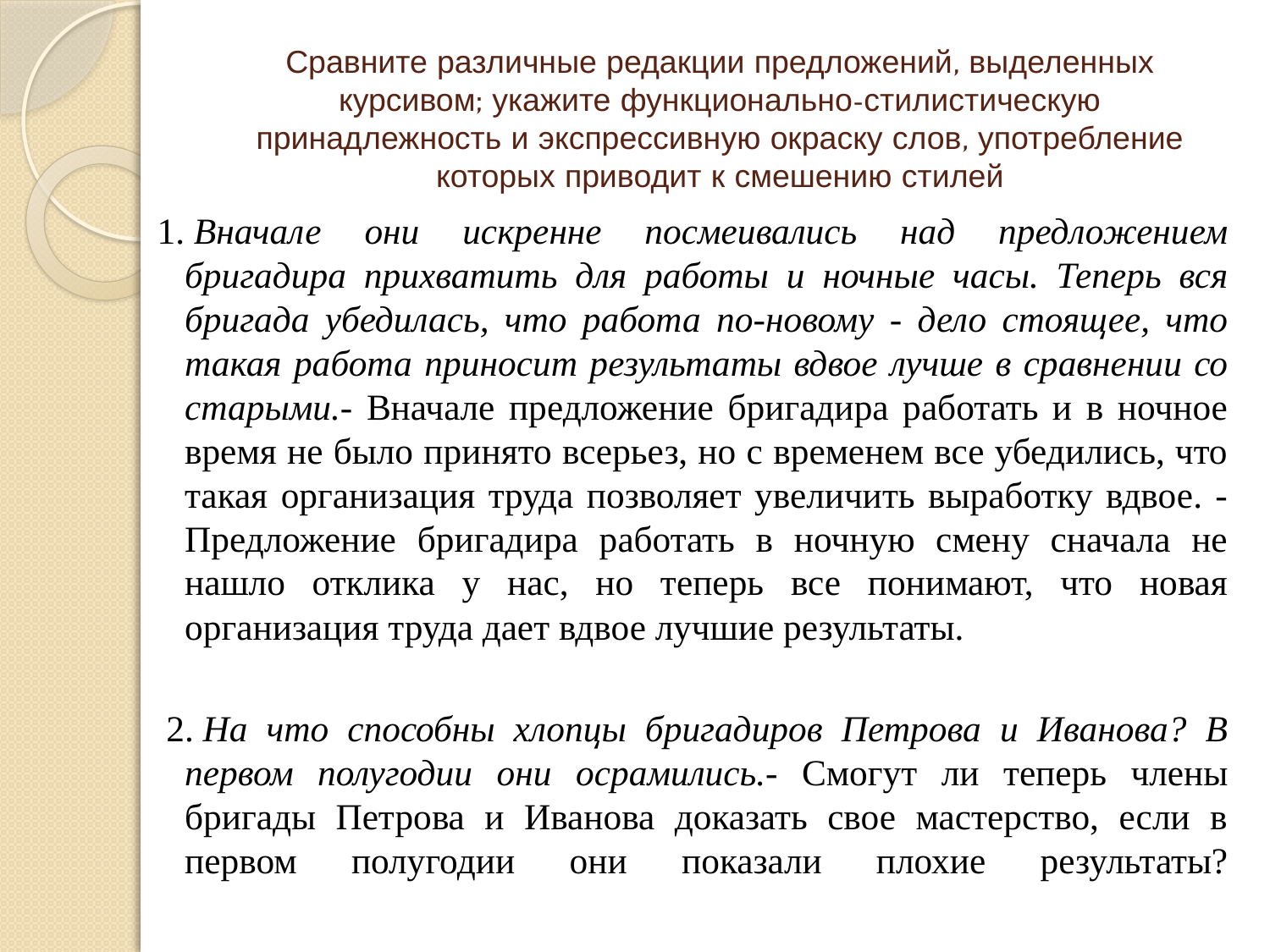

# Сравните различные редакции предложений, выделенных курсивом; укажите функционально-стилистическую принадлежность и экспрессивную окраску слов, употребление которых приводит к смешению стилей
 1. Вначале они искренне посмеивались над предложением бригадира прихватить для работы и ночные часы. Теперь вся бригада убедилась, что работа по-новому - дело стоящее, что такая работа приносит результаты вдвое лучше в сравнении со старыми.- Вначале предложение бригадира работать и в ночное время не было принято всерьез, но с временем все убедились, что такая организация труда позволяет увеличить выработку вдвое. - Предложение бригадира работать в ночную смену сначала не нашло отклика у нас, но теперь все понимают, что новая организация труда дает вдвое лучшие результаты.

  2. На что способны хлопцы бригадиров Петрова и Иванова? В первом полугодии они осрамились.- Смогут ли теперь члены бригады Петрова и Иванова доказать свое мастерство, если в первом полугодии они показали плохие результаты?